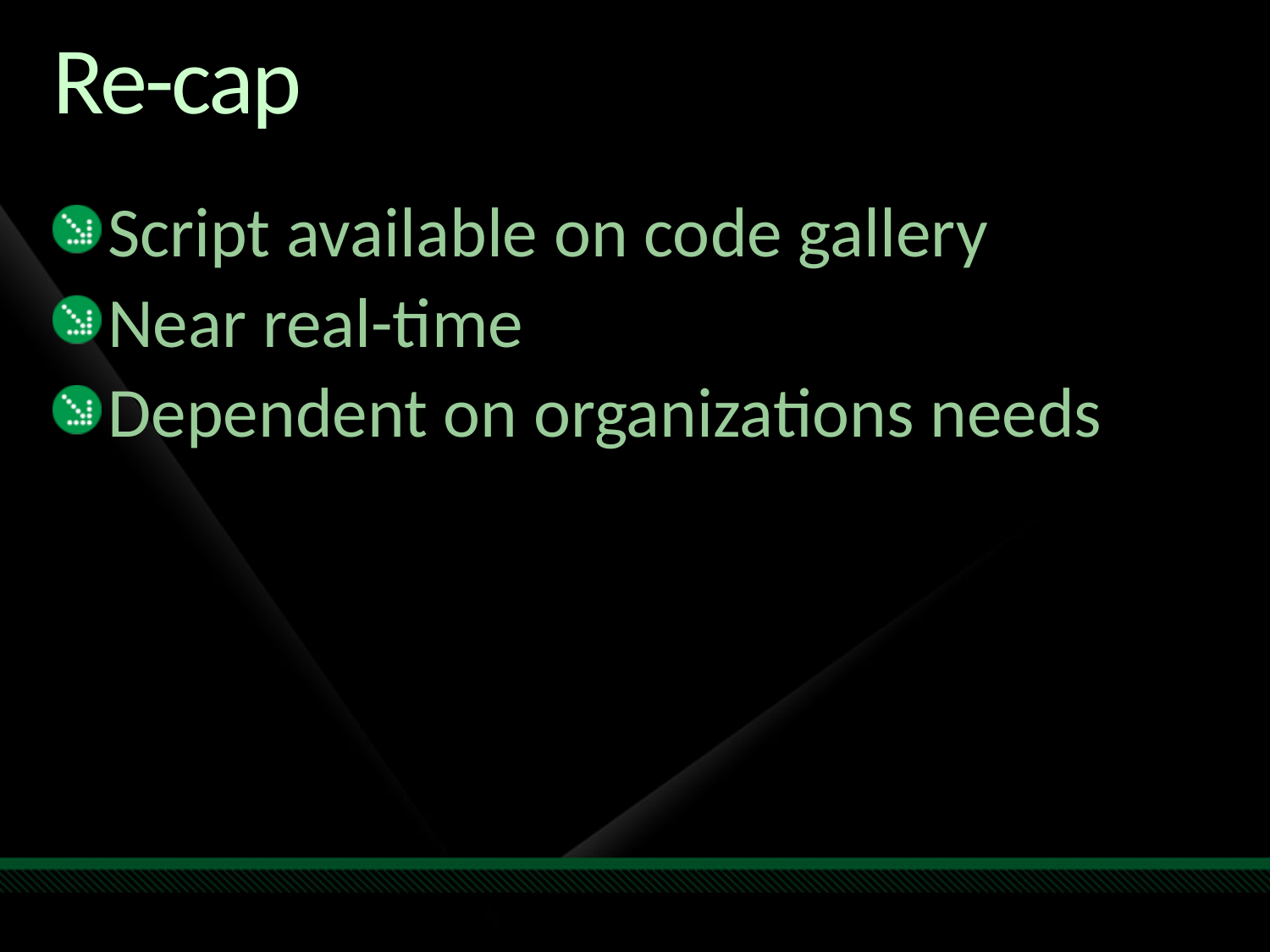

# Re-cap
Script available on code gallery
Near real-time
Dependent on organizations needs